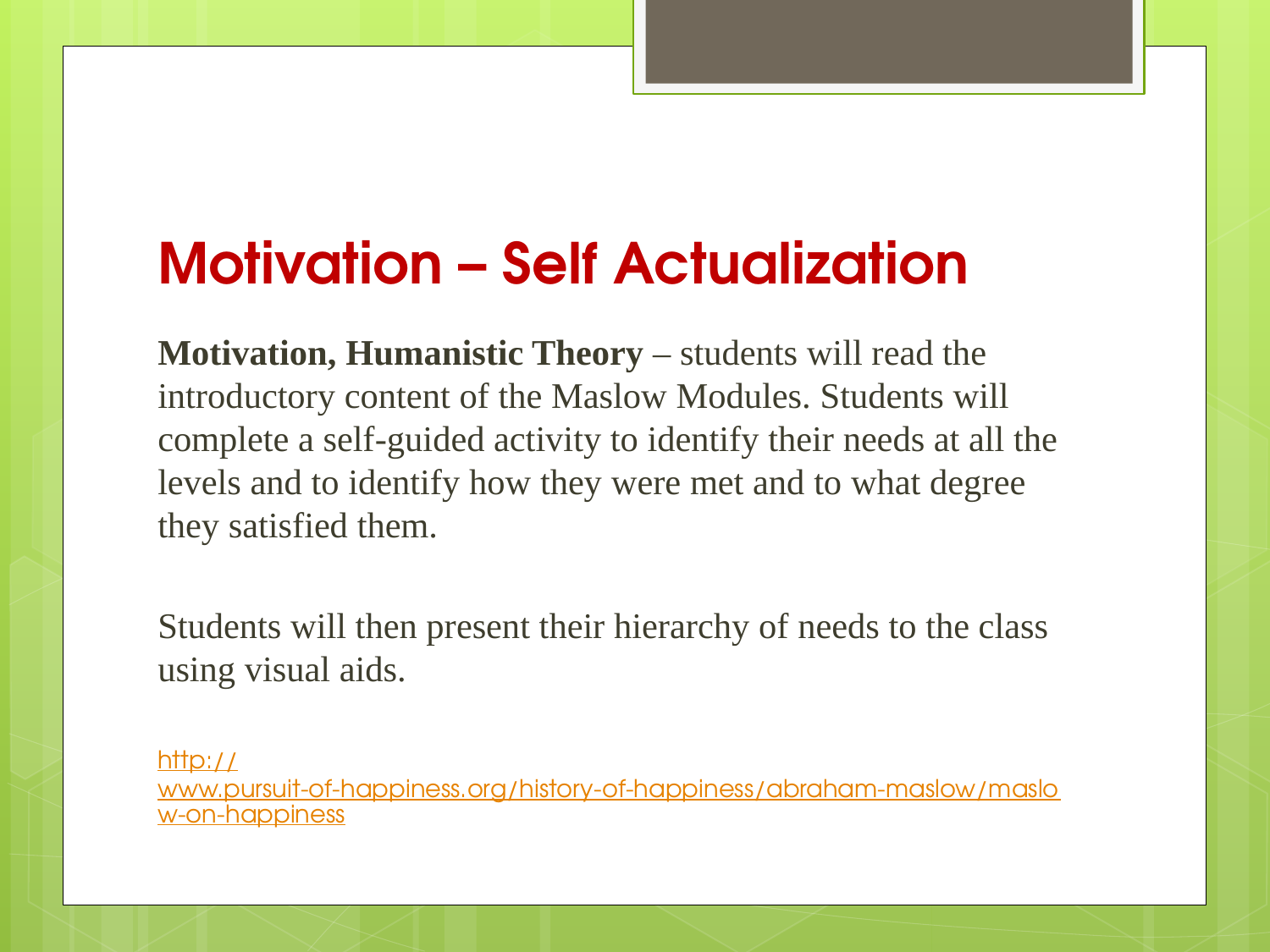

# Motivation – Self Actualization
Motivation, Humanistic Theory – students will read the introductory content of the Maslow Modules. Students will complete a self-guided activity to identify their needs at all the levels and to identify how they were met and to what degree they satisfied them.

Students will then present their hierarchy of needs to the class using visual aids.

http://www.pursuit-of-happiness.org/history-of-happiness/abraham-maslow/maslow-on-happiness